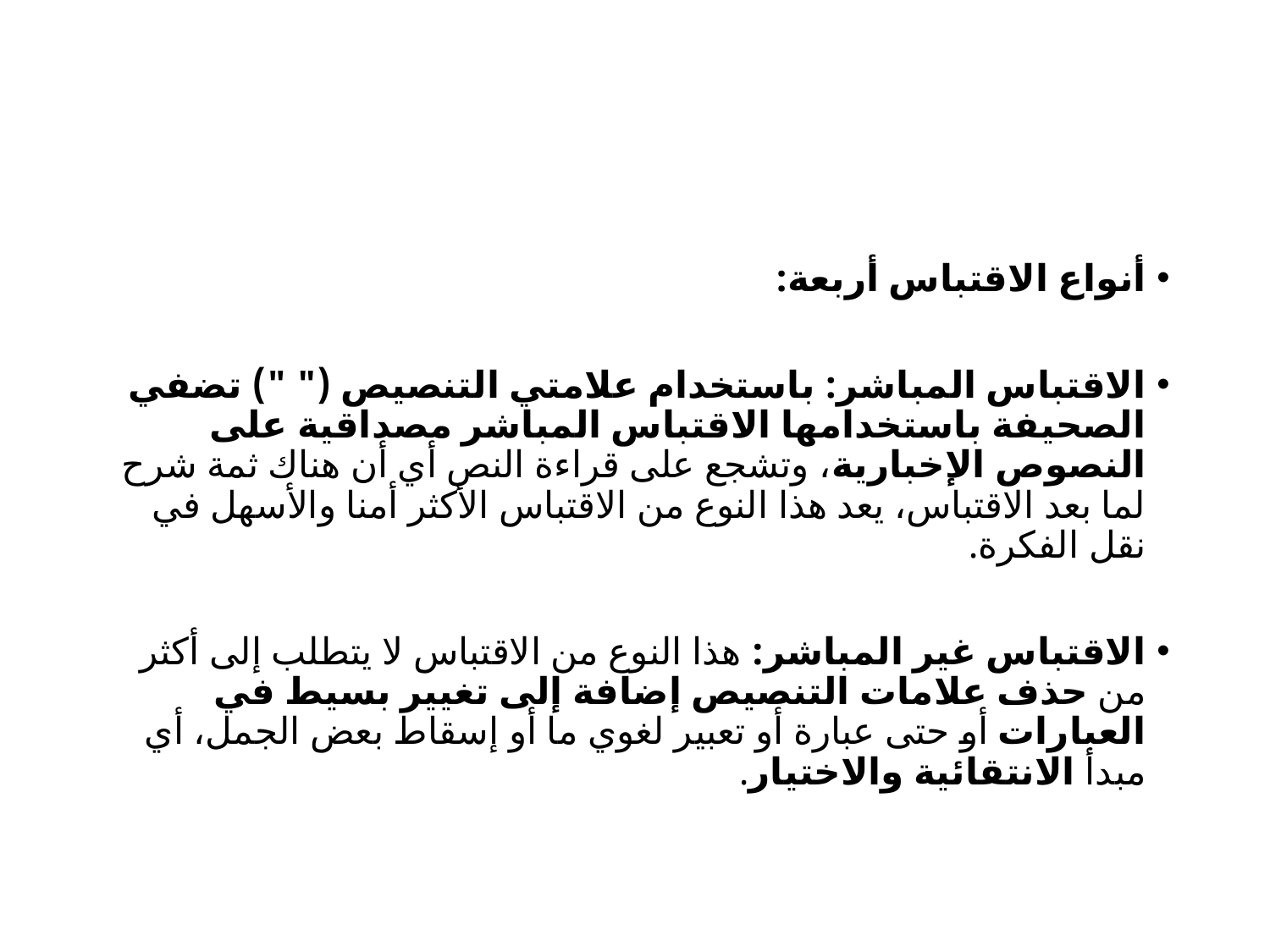

#
أنواع الاقتباس أربعة:

الاقتباس المباشر: باستخدام علامتي التنصيص (" ") تضفي الصحيفة باستخدامها الاقتباس المباشر مصداقية على النصوص الإخبارية، وتشجع على قراءة النص أي أن هناك ثمة شرح لما بعد الاقتباس، يعد هذا النوع من الاقتباس الأكثر أمنا والأسهل في نقل الفكرة.

الاقتباس غير المباشر: هذا النوع من الاقتباس لا يتطلب إلى أكثر من حذف علامات التنصيص إضافة إلى تغيير بسيط في العبارات أو حتى عبارة أو تعبير لغوي ما أو إسقاط بعض الجمل، أي مبدأ الانتقائية والاختيار.